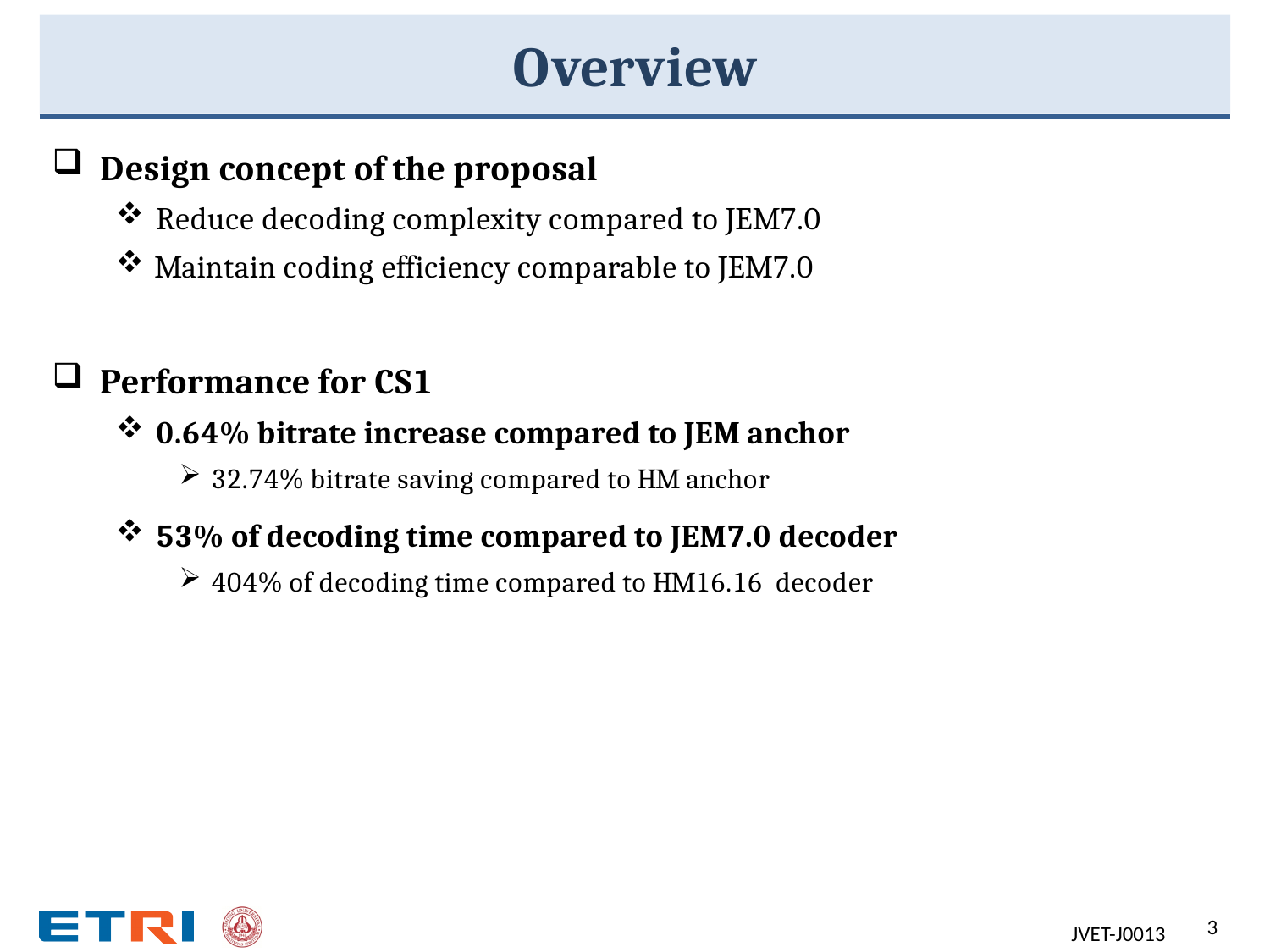

# Overview
Design concept of the proposal
Reduce decoding complexity compared to JEM7.0
Maintain coding efficiency comparable to JEM7.0

Performance for CS1
0.64% bitrate increase compared to JEM anchor
32.74% bitrate saving compared to HM anchor
53% of decoding time compared to JEM7.0 decoder
404% of decoding time compared to HM16.16  decoder
3